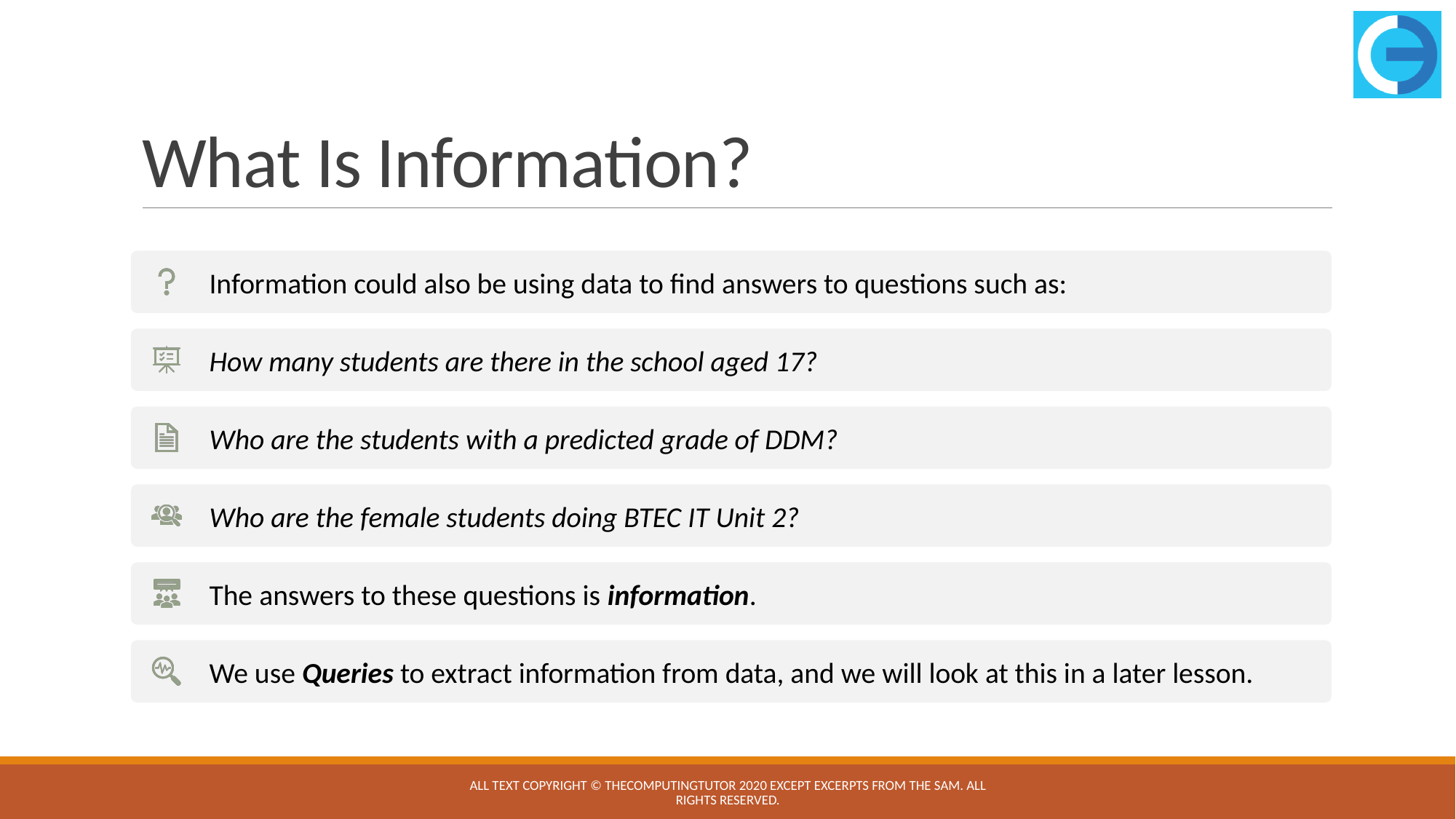

# What Is Information?
Information could also be using data to find answers to questions such as:
How many students are there in the school aged 17?
Who are the students with a predicted grade of DDM?
Who are the female students doing BTEC IT Unit 2?
The answers to these questions is information.
We use Queries to extract information from data, and we will look at this in a later lesson.
All text copyright © TheComputingTutor 2020 except excerpts from the SAM. All rights Reserved.